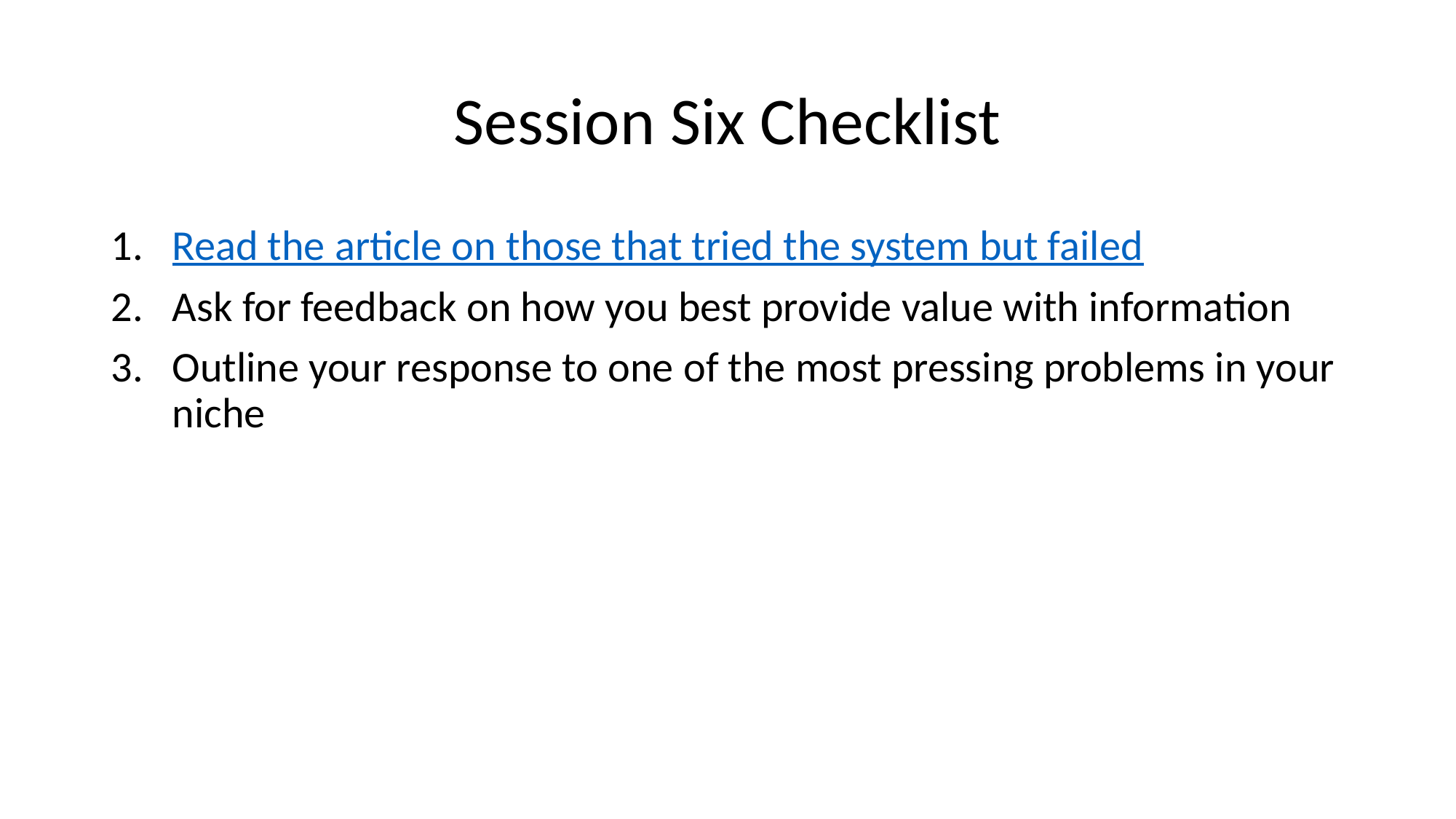

# Session Six Checklist
Read the article on those that tried the system but failed
Ask for feedback on how you best provide value with information
Outline your response to one of the most pressing problems in your niche